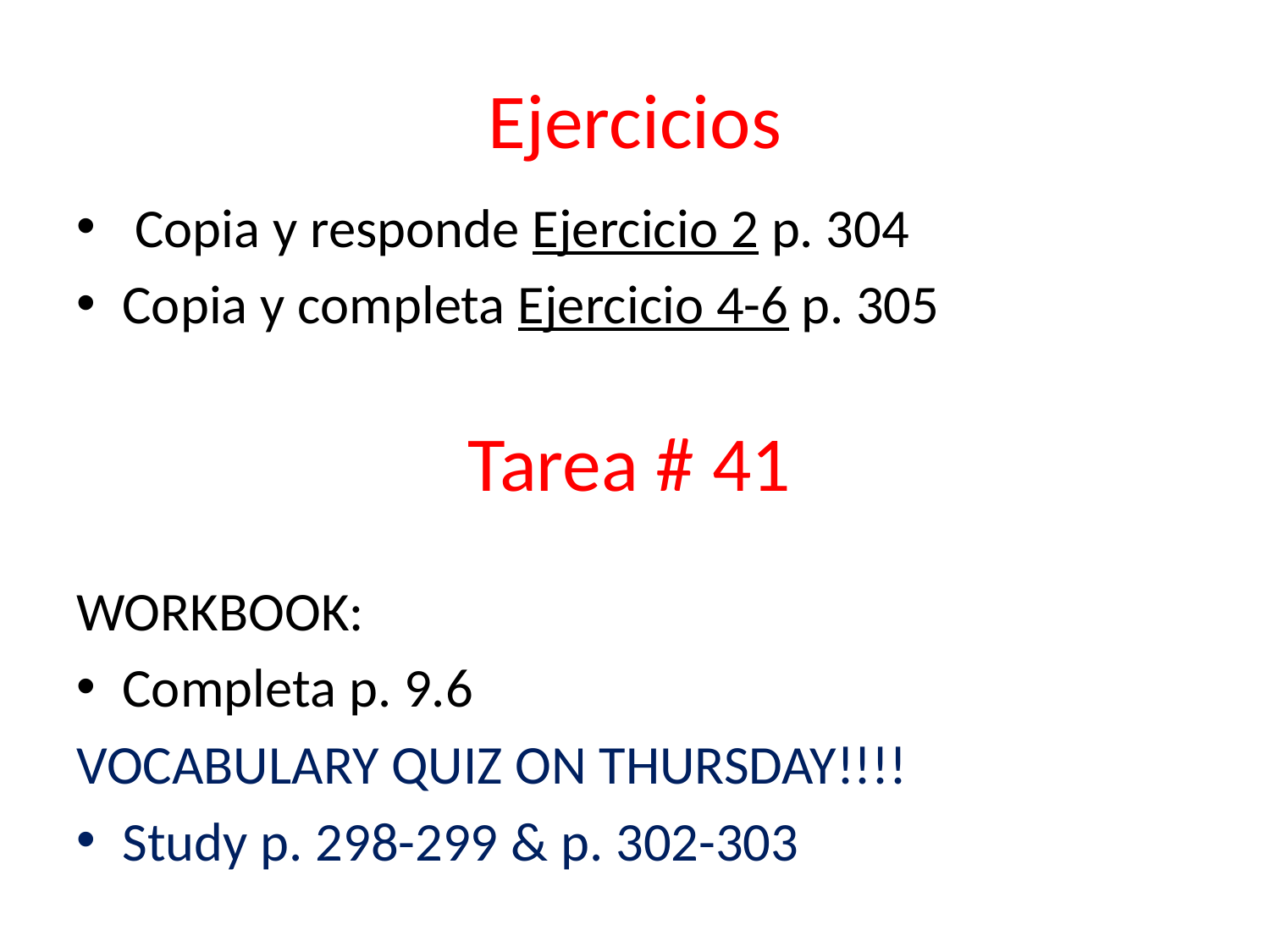

# Ejercicios
 Copia y responde Ejercicio 2 p. 304
Copia y completa Ejercicio 4-6 p. 305

WORKBOOK:
Completa p. 9.6
VOCABULARY QUIZ ON THURSDAY!!!!
Study p. 298-299 & p. 302-303
Tarea # 41